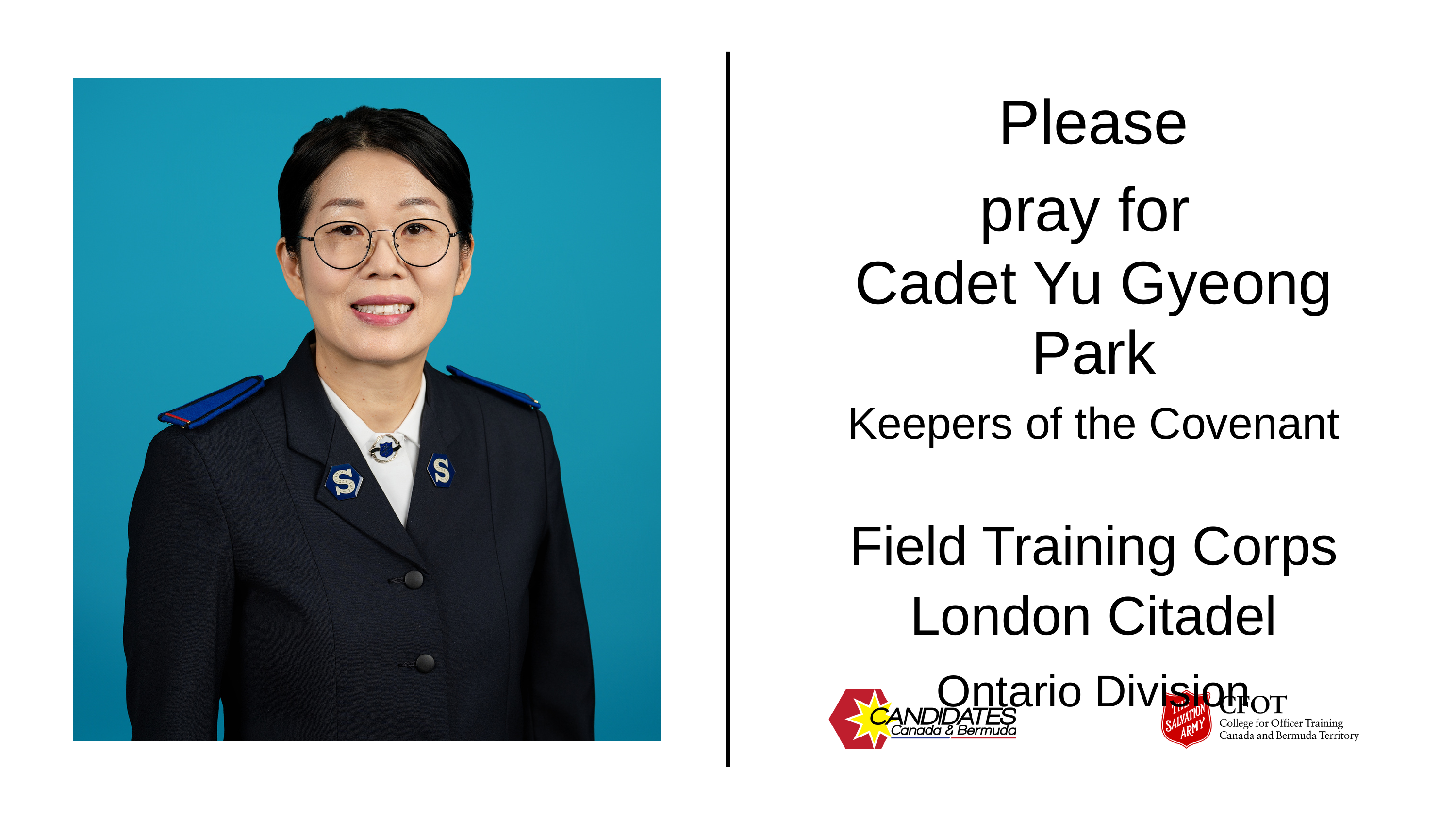

Please pray for

Cadet Yu Gyeong Park
Keepers of the Covenant

Field Training Corps
London Citadel
Ontario Division